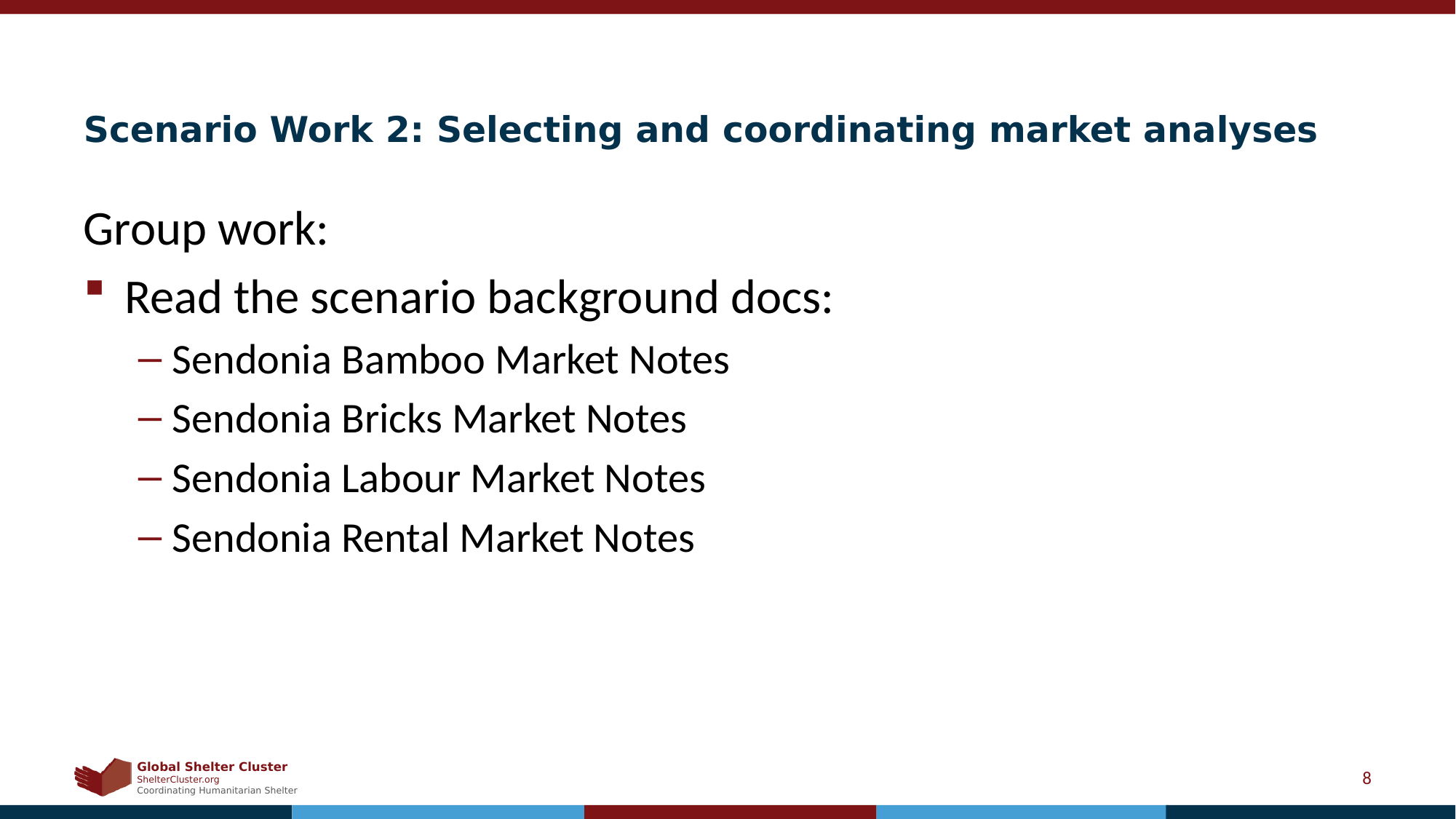

# Scenario Work 2: Selecting and coordinating market analyses
Group work:
Read the scenario background docs:
Sendonia Bamboo Market Notes
Sendonia Bricks Market Notes
Sendonia Labour Market Notes
Sendonia Rental Market Notes

8